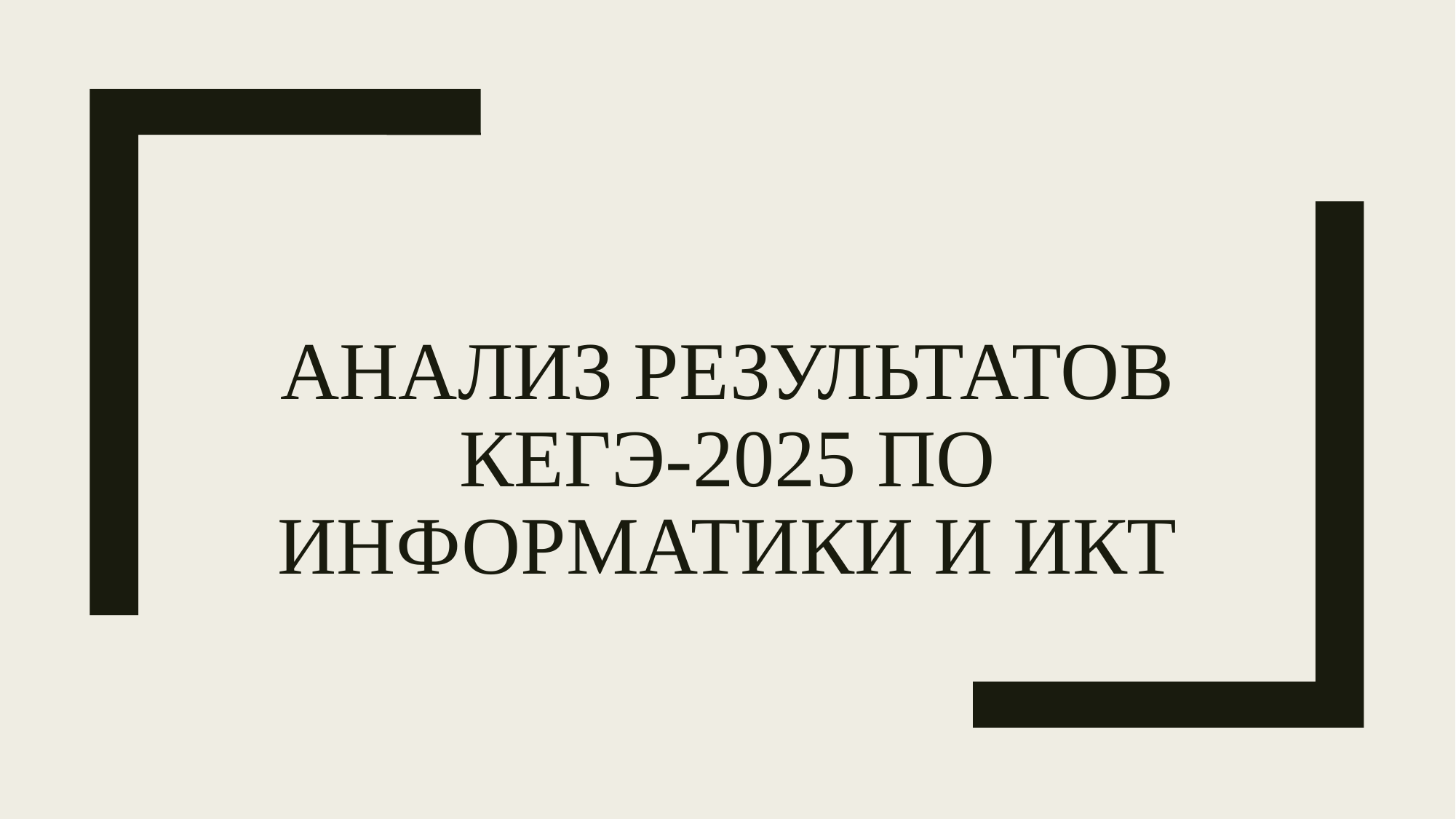

# Анализ результатов КЕГЭ-2025 по информатики и ИКТ